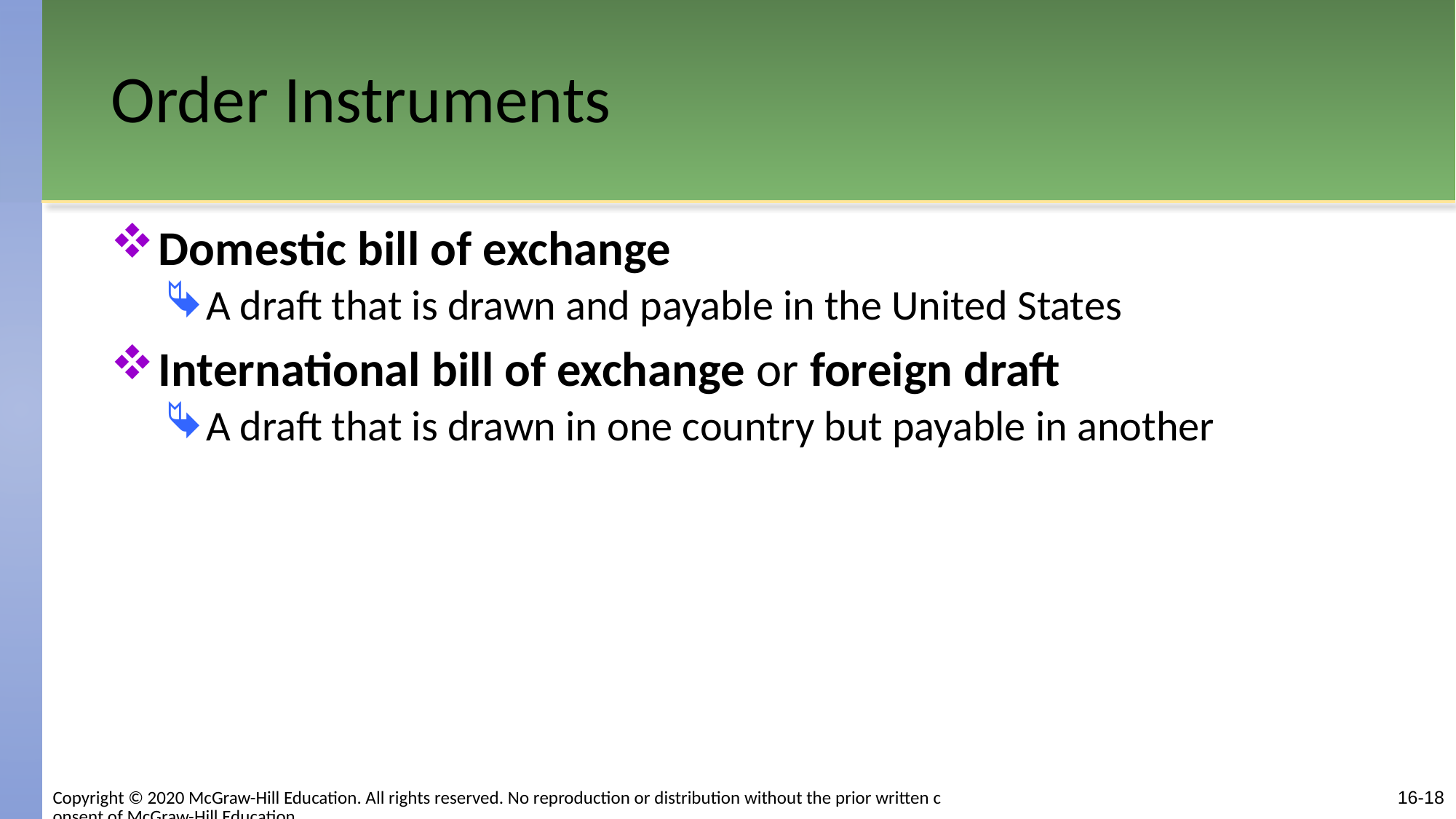

# Order Instruments
Domestic bill of exchange
A draft that is drawn and payable in the United States
International bill of exchange or foreign draft
A draft that is drawn in one country but payable in another
Copyright © 2020 McGraw-Hill Education. All rights reserved. No reproduction or distribution without the prior written consent of McGraw-Hill Education.
16-18